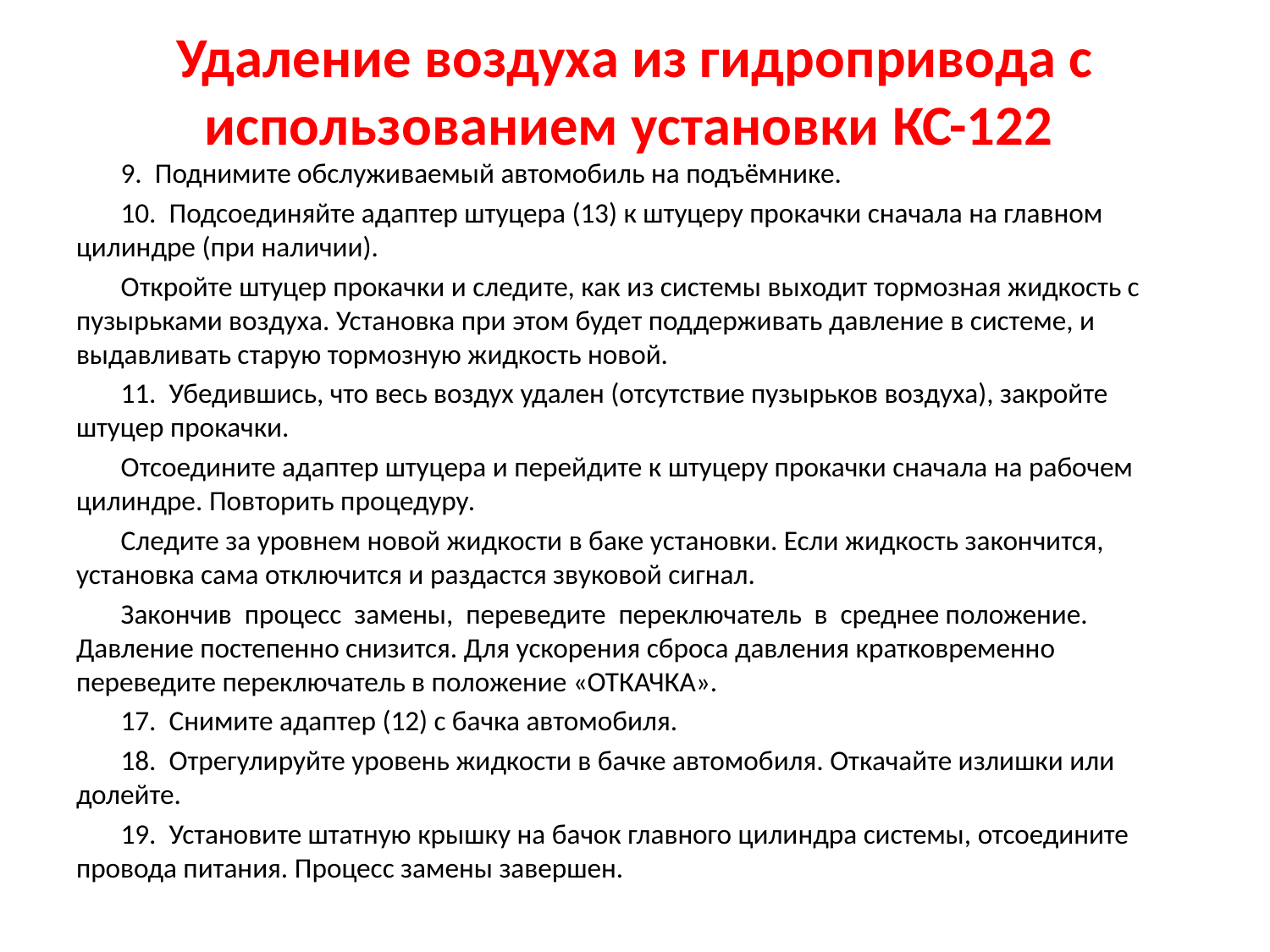

# Удаление воздуха из гидропривода с использованием установки КС-122
9.  Поднимите обслуживаемый автомобиль на подъёмнике.
10.  Подсоединяйте адаптер штуцера (13) к штуцеру прокачки сначала на главном цилиндре (при наличии).
Откройте штуцер прокачки и следите, как из системы выходит тормозная жидкость с пузырьками воздуха. Установка при этом будет поддерживать давление в системе, и выдавливать старую тормозную жидкость новой.
11.  Убедившись, что весь воздух удален (отсутствие пузырьков воздуха), закройте штуцер прокачки.
Отсоедините адаптер штуцера и перейдите к штуцеру прокачки сначала на рабочем цилиндре. Повторить процедуру.
Следите за уровнем новой жидкости в баке установки. Если жидкость закончится, установка сама отключится и раздастся звуковой сигнал.
Закончив  процесс  замены,  переведите  переключатель  в  среднее положение. Давление постепенно снизится. Для ускорения сброса давления кратковременно переведите переключатель в положение «ОТКАЧКА».
17.  Снимите адаптер (12) с бачка автомобиля.
18.  Отрегулируйте уровень жидкости в бачке автомобиля. Откачайте излишки или долейте.
19.  Установите штатную крышку на бачок главного цилиндра системы, отсоедините провода питания. Процесс замены завершен.